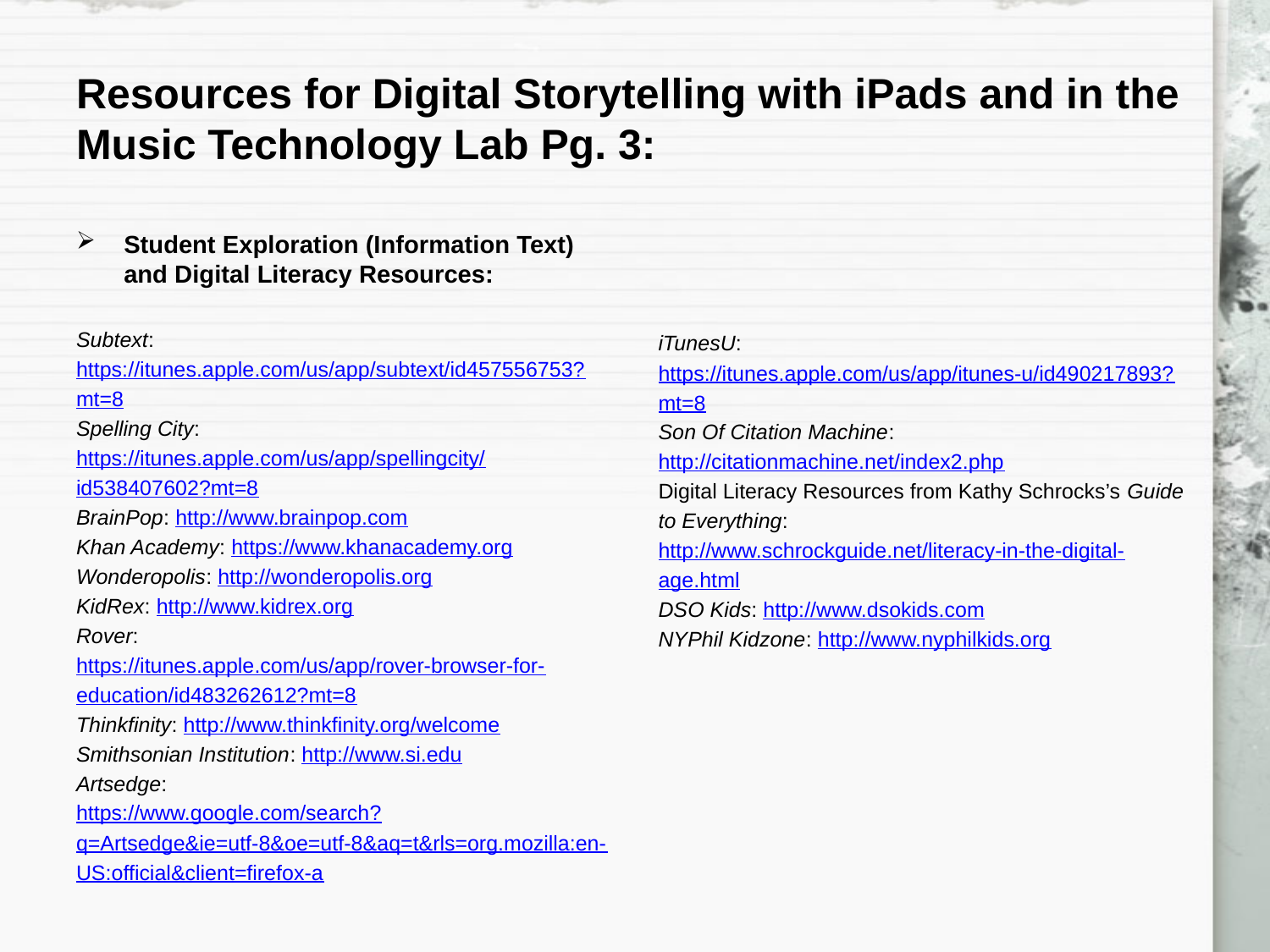

# Resources for Digital Storytelling with iPads and in the Music Technology Lab Pg. 3:
Student Exploration (Information Text) and Digital Literacy Resources:

Subtext:
https://itunes.apple.com/us/app/subtext/id457556753?
mt=8
Spelling City:
https://itunes.apple.com/us/app/spellingcity/
id538407602?mt=8
BrainPop: http://www.brainpop.com
Khan Academy: https://www.khanacademy.org
Wonderopolis: http://wonderopolis.org
KidRex: http://www.kidrex.org
Rover:
https://itunes.apple.com/us/app/rover-browser-for-
education/id483262612?mt=8
Thinkfinity: http://www.thinkfinity.org/welcome
Smithsonian Institution: http://www.si.edu
Artsedge:
https://www.google.com/search?
q=Artsedge&ie=utf-8&oe=utf-8&aq=t&rls=org.mozilla:en-
US:official&client=firefox-a
iTunesU:
https://itunes.apple.com/us/app/itunes-u/id490217893?
mt=8
Son Of Citation Machine:
http://citationmachine.net/index2.php
Digital Literacy Resources from Kathy Schrocks’s Guide
to Everything:
http://www.schrockguide.net/literacy-in-the-digital-
age.html
DSO Kids: http://www.dsokids.com
NYPhil Kidzone: http://www.nyphilkids.org